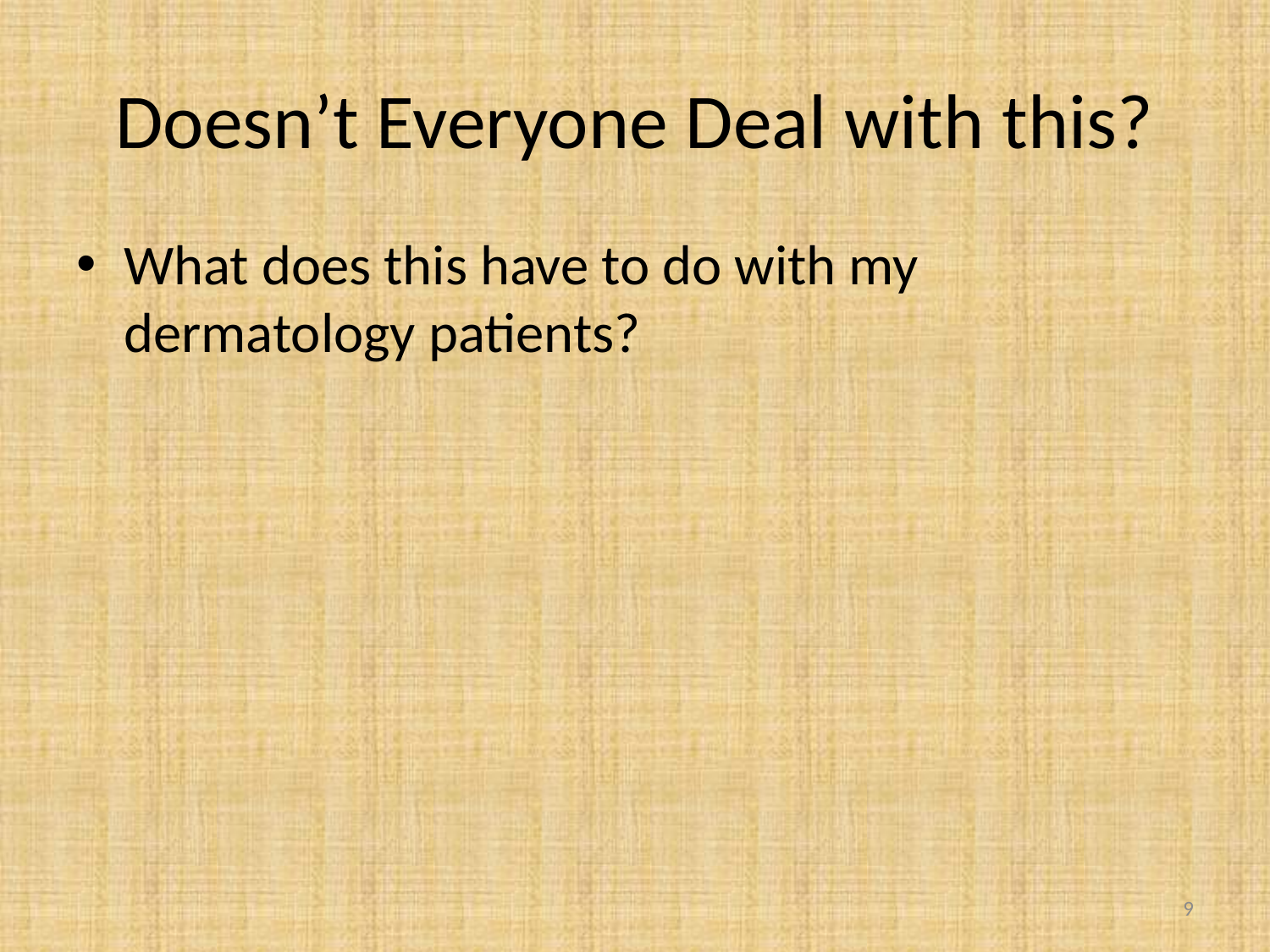

# Doesn’t Everyone Deal with this?
What does this have to do with my dermatology patients?
9